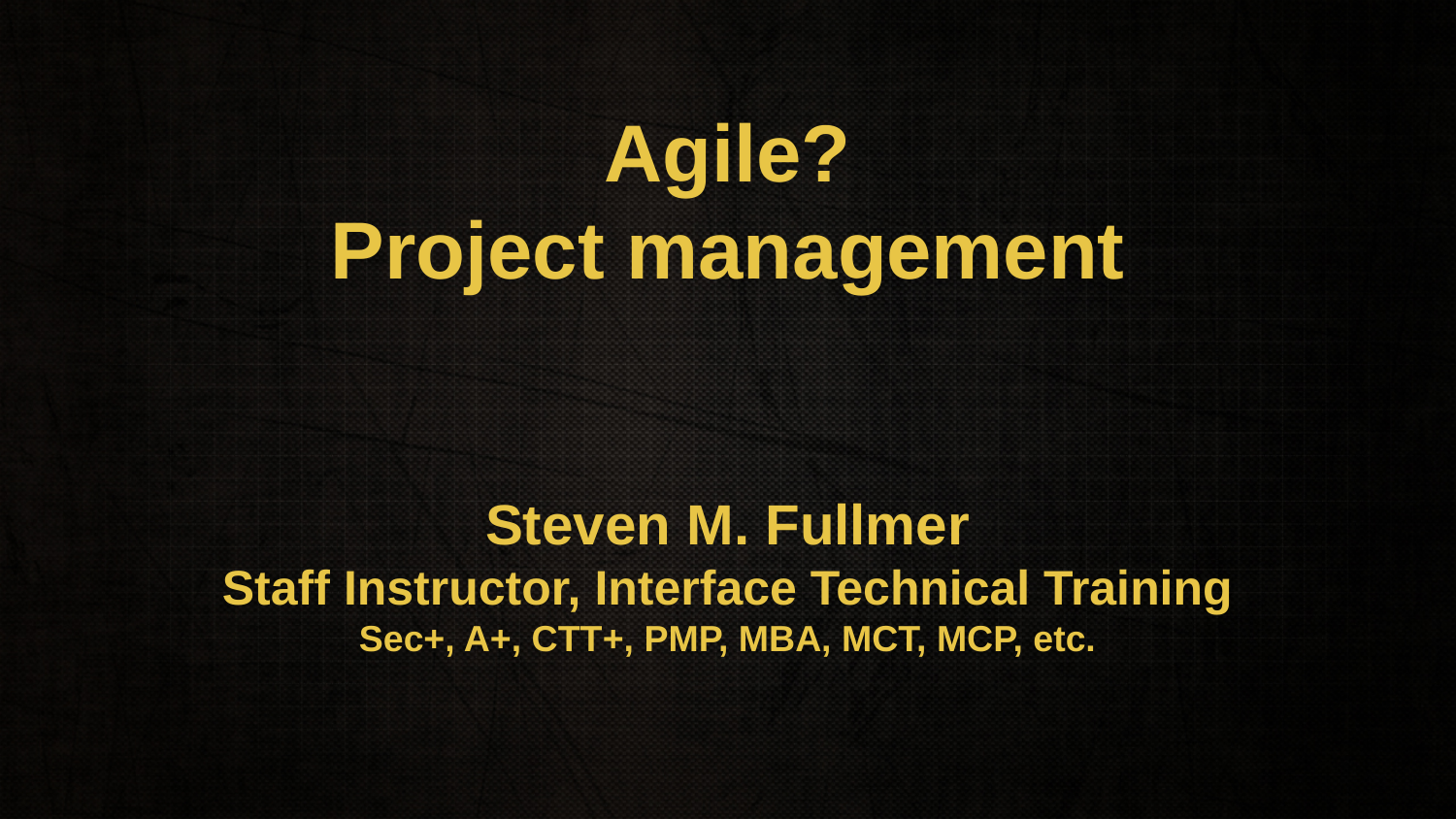

# Agile? Project management Steven M. Fullmer Staff Instructor, Interface Technical Training Sec+, A+, CTT+, PMP, MBA, MCT, MCP, etc.